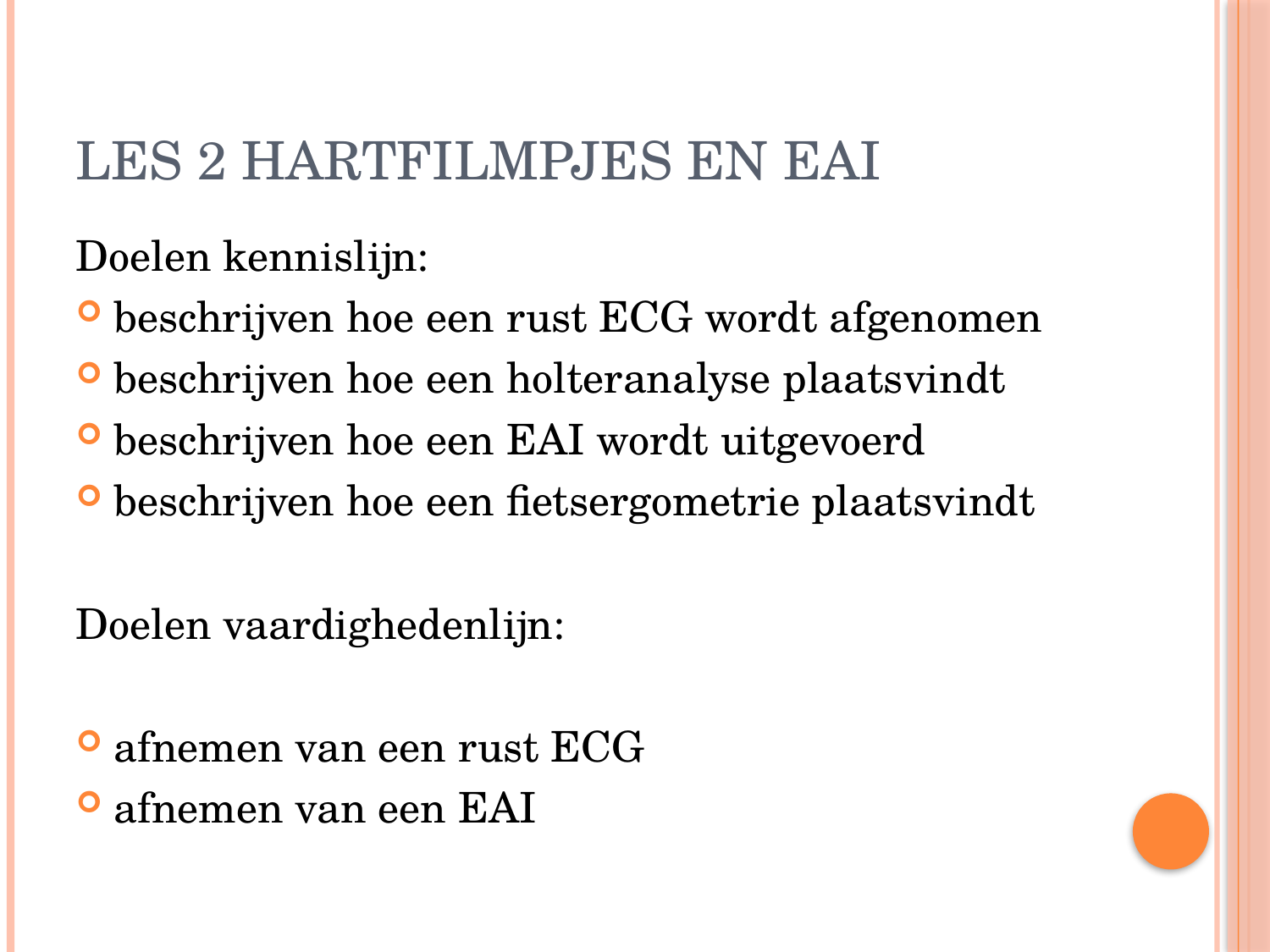

# Les 2 Hartfilmpjes en EAI
Doelen kennislijn:
beschrijven hoe een rust ECG wordt afgenomen
beschrijven hoe een holteranalyse plaatsvindt
beschrijven hoe een EAI wordt uitgevoerd
beschrijven hoe een fietsergometrie plaatsvindt

Doelen vaardighedenlijn:

afnemen van een rust ECG
afnemen van een EAI